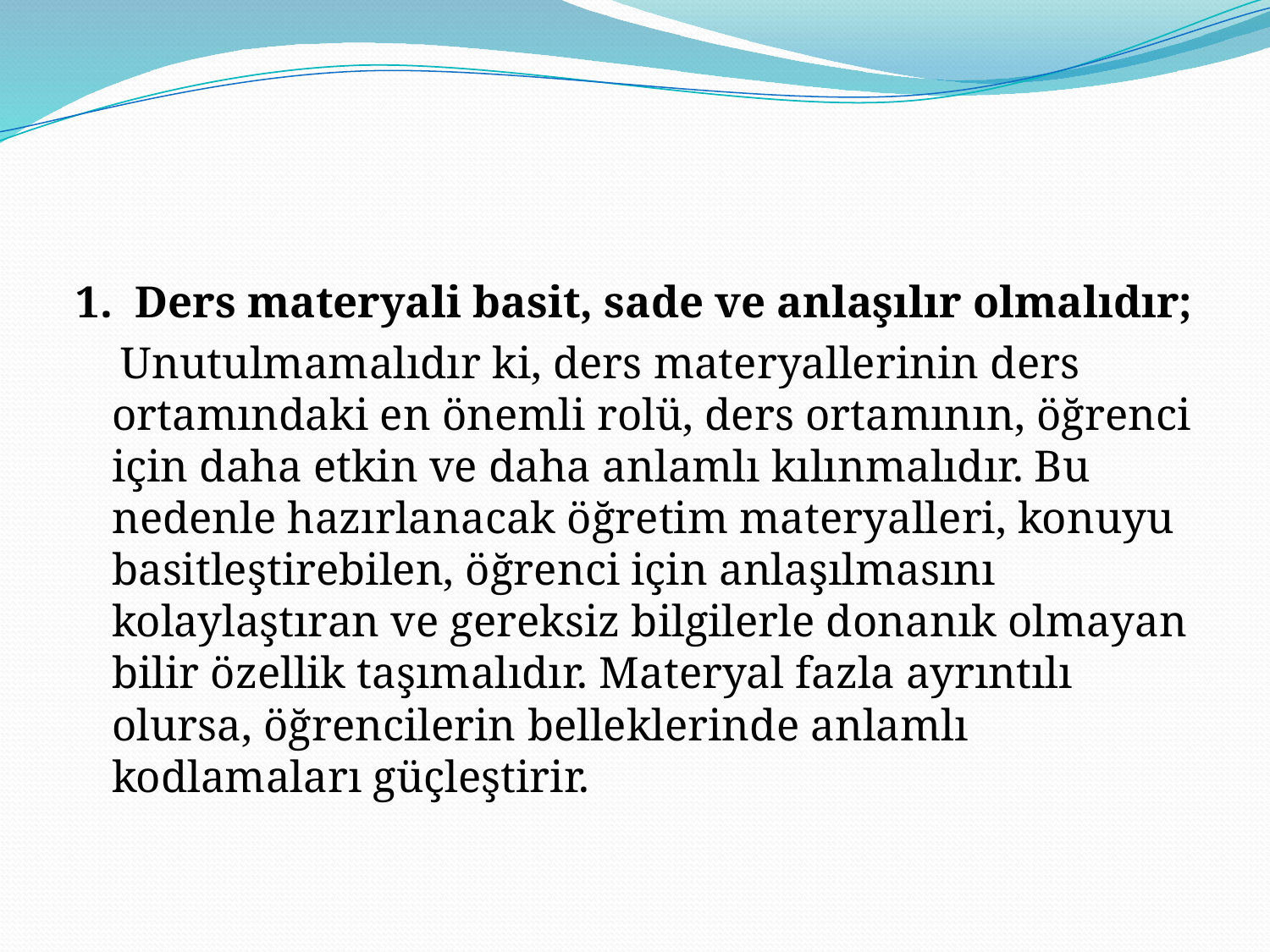

#
1.  Ders materyali basit, sade ve anlaşılır olmalıdır;
    Unutulmamalıdır ki, ders materyallerinin ders ortamındaki en önemli rolü, ders ortamının, öğrenci için daha etkin ve daha anlamlı kılınmalıdır. Bu nedenle hazırlanacak öğretim materyalleri, konuyu basitleştirebilen, öğrenci için anlaşılmasını kolaylaştıran ve gereksiz bilgilerle donanık olmayan bilir özellik taşımalıdır. Materyal fazla ayrıntılı olursa, öğrencilerin belleklerinde anlamlı kodlamaları güçleştirir.